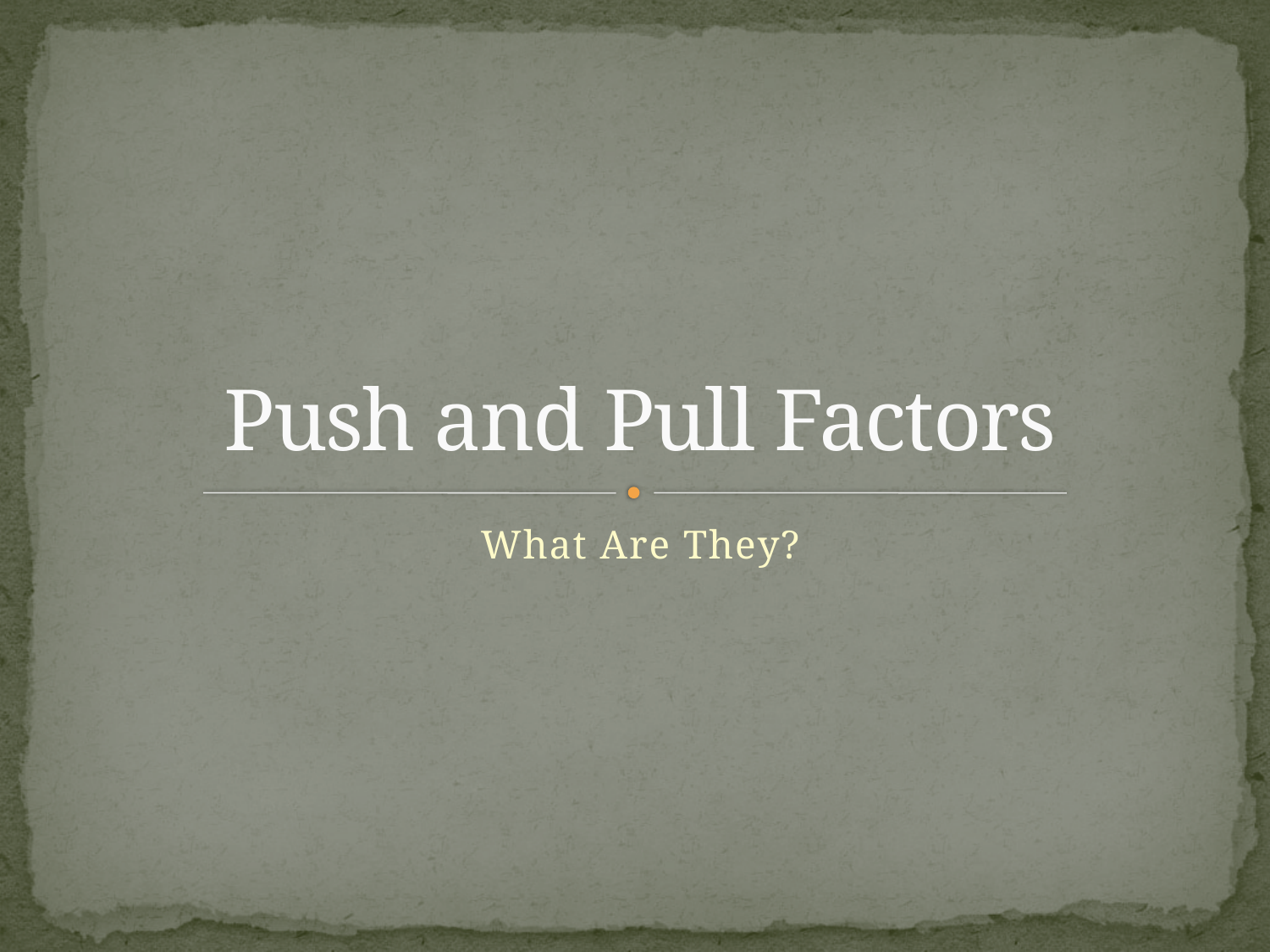

# Push and Pull Factors
What Are They?